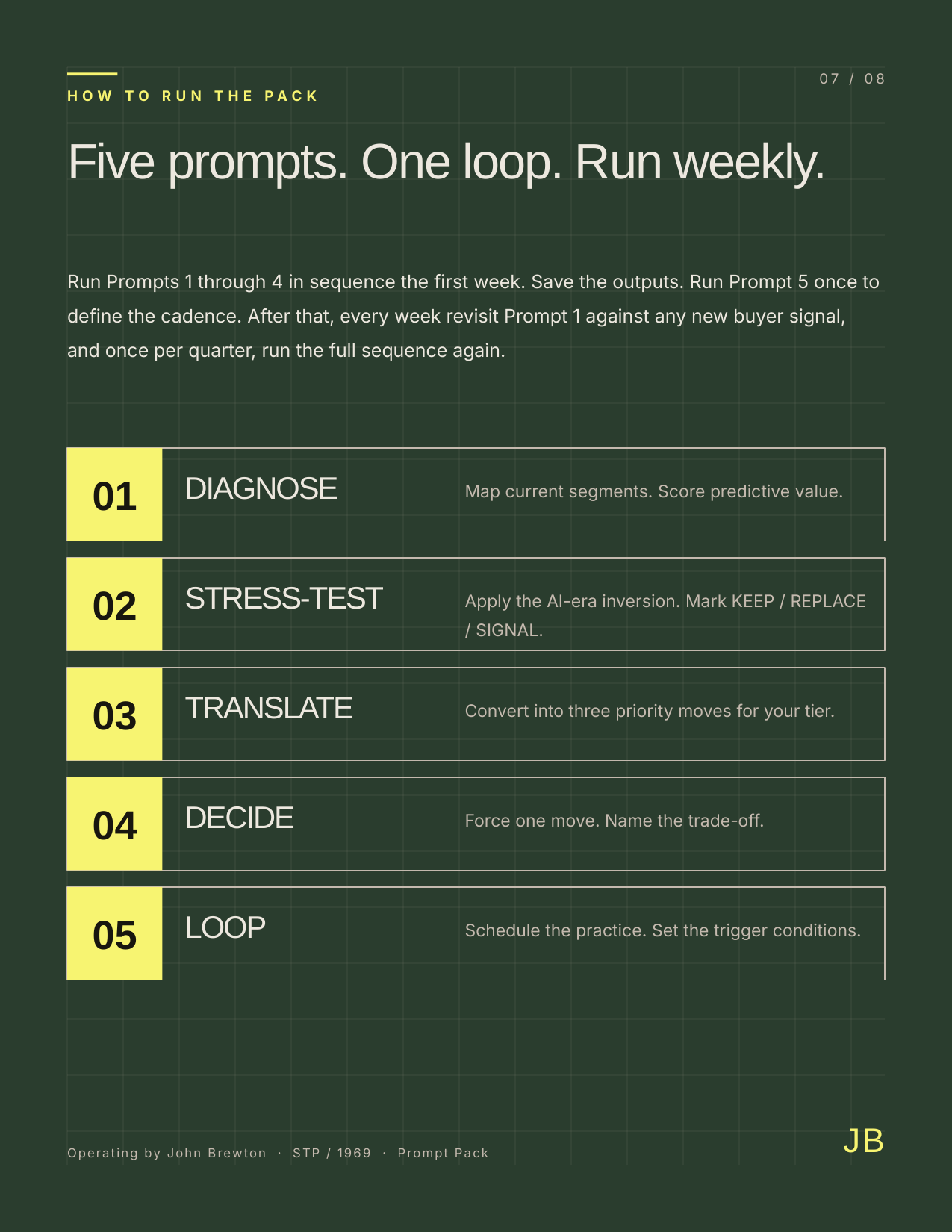

07 / 08

HOW TO RUN THE PACK

Five prompts. One loop. Run weekly.

Run Prompts 1 through 4 in sequence the first week. Save the outputs. Run Prompt 5 once to define the cadence. After that, every week revisit Prompt 1 against any new buyer signal, and once per quarter, run the full sequence again.

01

DIAGNOSE
Map current segments. Score predictive value.

02

STRESS-TEST
Apply the AI-era inversion. Mark KEEP / REPLACE / SIGNAL.

03

TRANSLATE
Convert into three priority moves for your tier.

04

DECIDE
Force one move. Name the trade-off.

05

LOOP
Schedule the practice. Set the trigger conditions.

JB
Operating by John Brewton  ·  STP / 1969  ·  Prompt Pack